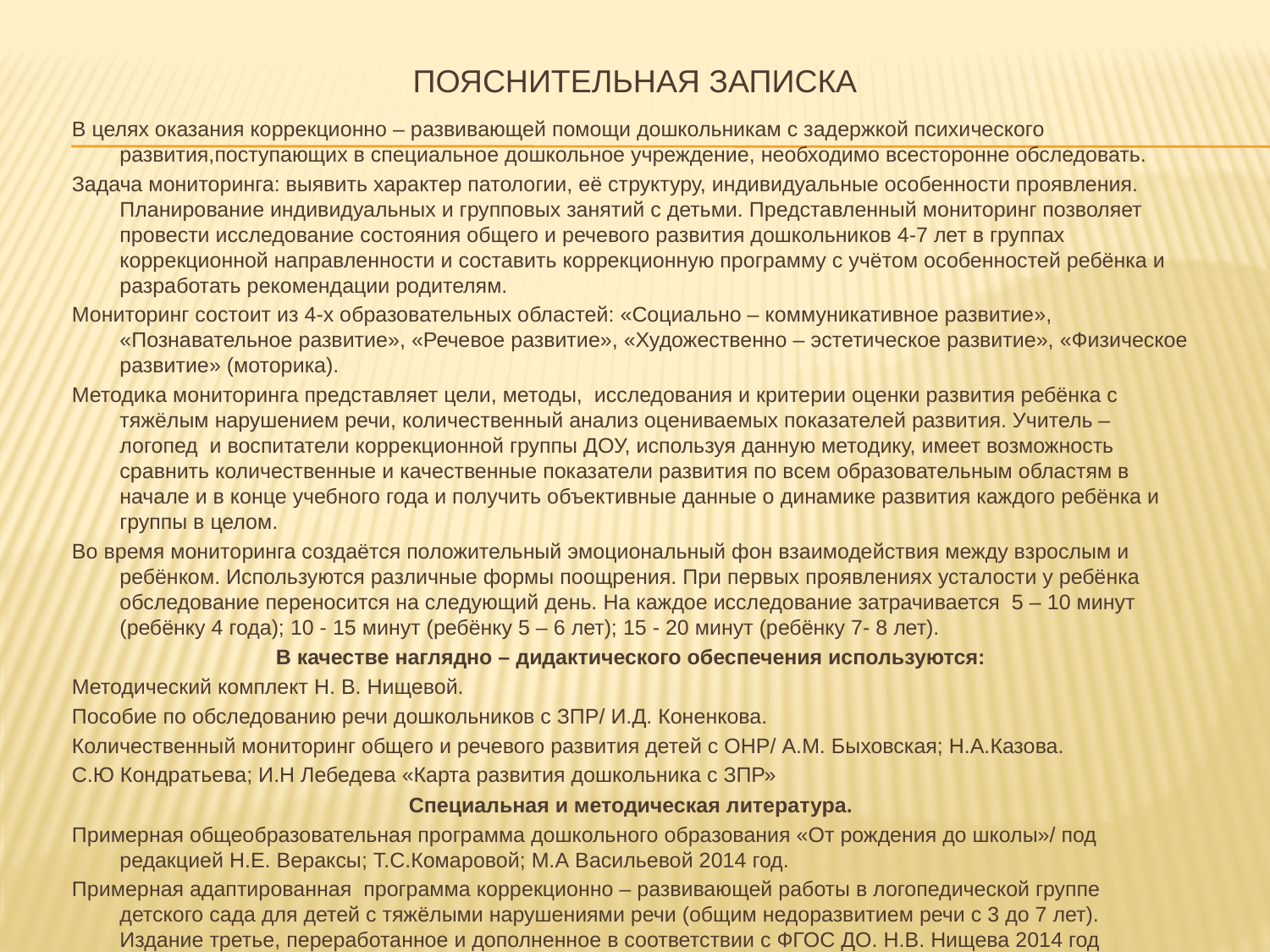

# ПОЯСНИТЕЛЬНАЯ ЗАПИСКА
В целях оказания коррекционно – развивающей помощи дошкольникам с задержкой психического развития,поступающих в специальное дошкольное учреждение, необходимо всесторонне обследовать.
Задача мониторинга: выявить характер патологии, её структуру, индивидуальные особенности проявления. Планирование индивидуальных и групповых занятий с детьми. Представленный мониторинг позволяет провести исследование состояния общего и речевого развития дошкольников 4-7 лет в группах коррекционной направленности и составить коррекционную программу с учётом особенностей ребёнка и разработать рекомендации родителям.
Мониторинг состоит из 4-х образовательных областей: «Социально – коммуникативное развитие», «Познавательное развитие», «Речевое развитие», «Художественно – эстетическое развитие», «Физическое развитие» (моторика).
Методика мониторинга представляет цели, методы,  исследования и критерии оценки развития ребёнка с тяжёлым нарушением речи, количественный анализ оцениваемых показателей развития. Учитель – логопед  и воспитатели коррекционной группы ДОУ, используя данную методику, имеет возможность сравнить количественные и качественные показатели развития по всем образовательным областям в начале и в конце учебного года и получить объективные данные о динамике развития каждого ребёнка и группы в целом.
Во время мониторинга создаётся положительный эмоциональный фон взаимодействия между взрослым и ребёнком. Используются различные формы поощрения. При первых проявлениях усталости у ребёнка обследование переносится на следующий день. На каждое исследование затрачивается  5 – 10 минут (ребёнку 4 года); 10 - 15 минут (ребёнку 5 – 6 лет); 15 - 20 минут (ребёнку 7- 8 лет).
В качестве наглядно – дидактического обеспечения используются:
Методический комплект Н. В. Нищевой.
Пособие по обследованию речи дошкольников с ЗПР/ И.Д. Коненкова.
Количественный мониторинг общего и речевого развития детей с ОНР/ А.М. Быховская; Н.А.Казова.
С.Ю Кондратьева; И.Н Лебедева «Карта развития дошкольника с ЗПР»
Специальная и методическая литература.
Примерная общеобразовательная программа дошкольного образования «От рождения до школы»/ под редакцией Н.Е. Вераксы; Т.С.Комаровой; М.А Васильевой 2014 год.
Примерная адаптированная  программа коррекционно – развивающей работы в логопедической группе детского сада для детей с тяжёлыми нарушениями речи (общим недоразвитием речи с 3 до 7 лет). Издание третье, переработанное и дополненное в соответствии с ФГОС ДО. Н.В. Нищева 2014 год